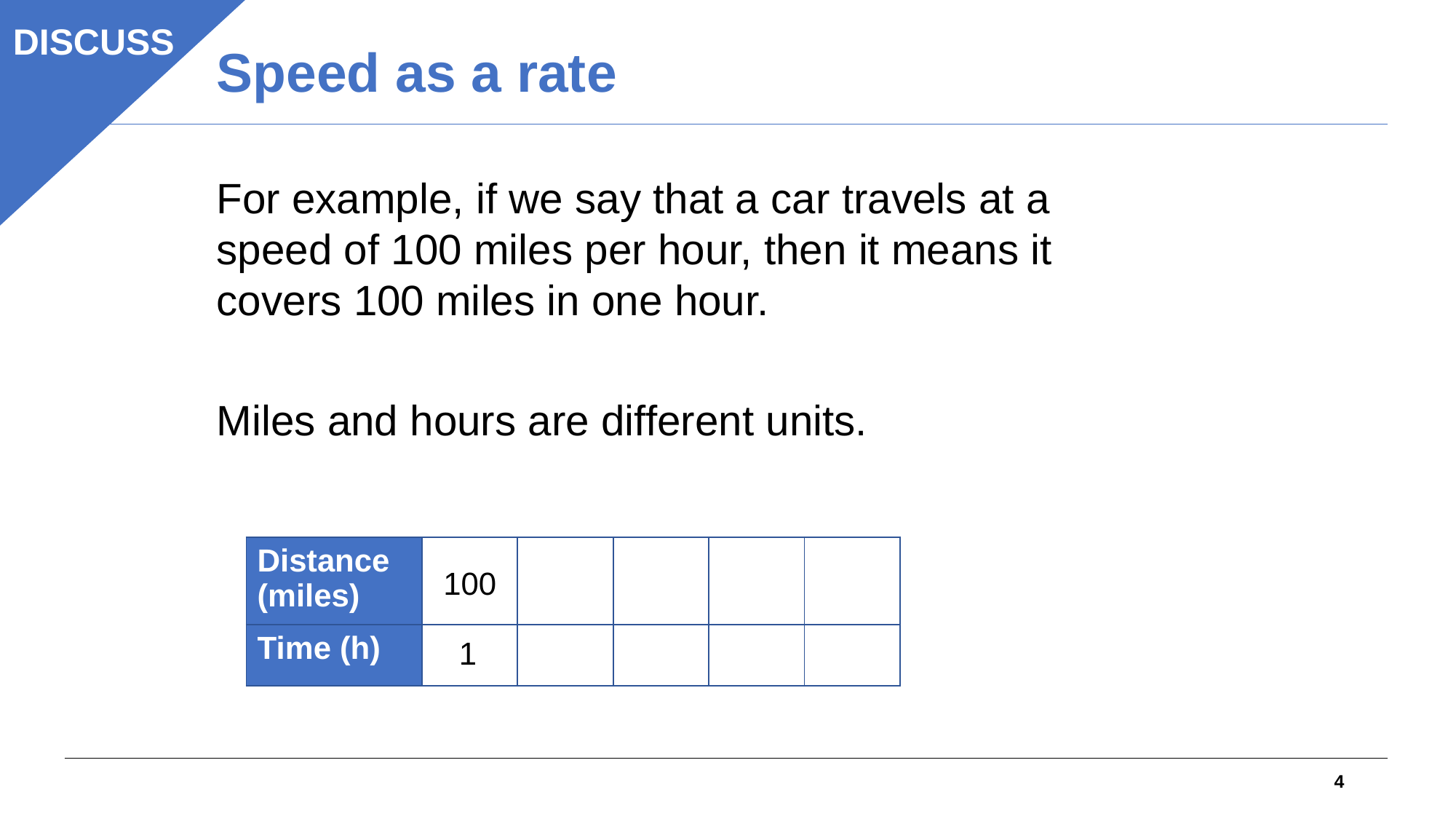

DISCUSS
Speed as a rate
For example, if we say that a car travels at a speed of 100 miles per hour, then it means it covers 100 miles in one hour.

Miles and hours are different units.
| Distance (miles) |  |  |  |  |  |
| --- | --- | --- | --- | --- | --- |
| Time (h) |  |  |  |  |  |
100
1
4